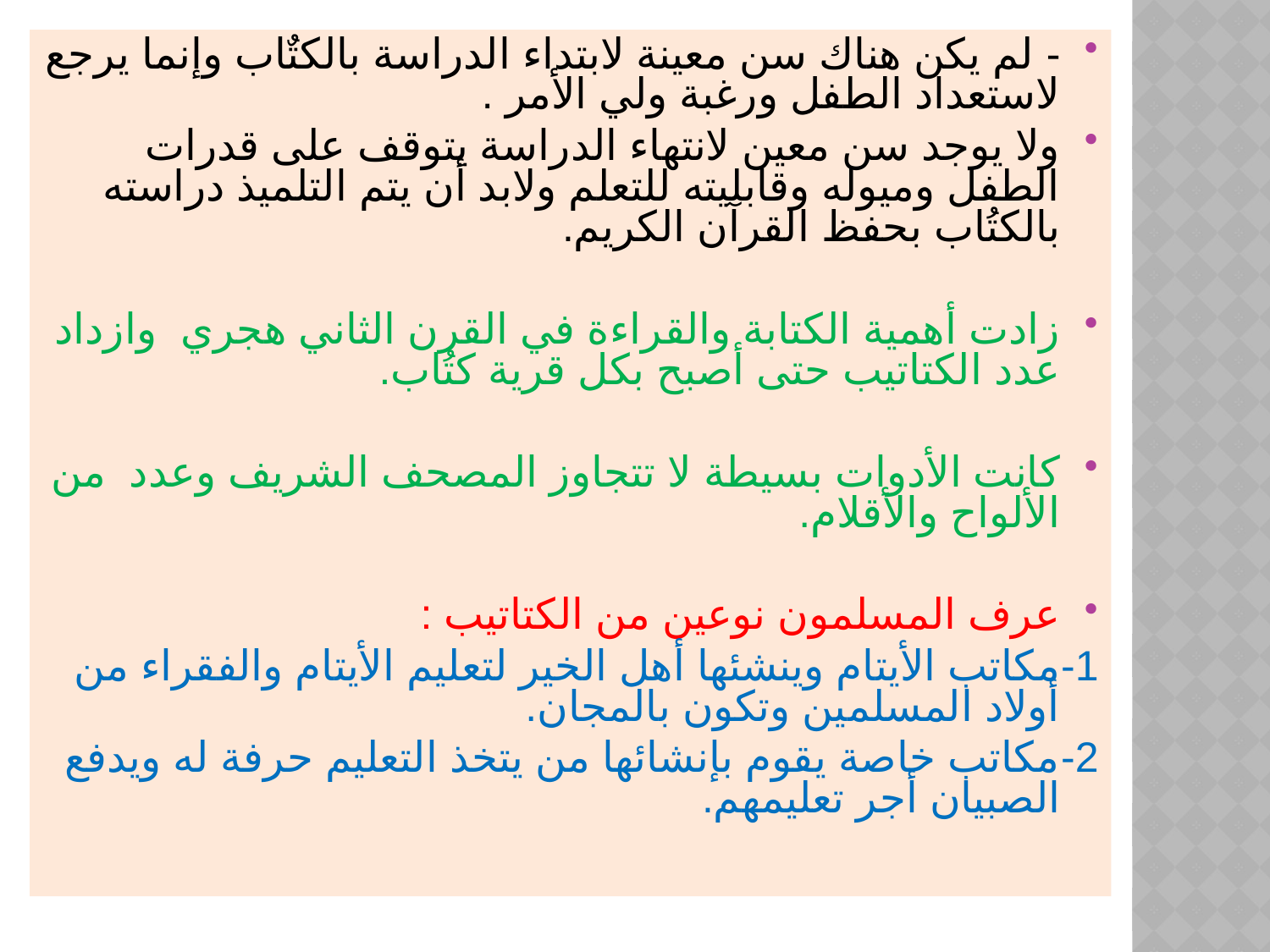

- لم يكن هناك سن معينة لابتداء الدراسة بالكتٌاب وإنما يرجع لاستعداد الطفل ورغبة ولي الأمر .
ولا يوجد سن معين لانتهاء الدراسة يتوقف على قدرات الطفل وميوله وقابليته للتعلم ولابد أن يتم التلميذ دراسته بالكتُاب بحفظ القرآن الكريم.

زادت أهمية الكتابة والقراءة في القرن الثاني هجري  وازداد عدد الكتاتيب حتى أصبح بكل قرية كتُاب.

كانت الأدوات بسيطة لا تتجاوز المصحف الشريف وعدد  من الألواح والأقلام.

عرف المسلمون نوعين من الكتاتيب :
1-مكاتب الأيتام وينشئها أهل الخير لتعليم الأيتام والفقراء من أولاد المسلمين وتكون بالمجان.
2-مكاتب خاصة يقوم بإنشائها من يتخذ التعليم حرفة له ويدفع الصبيان أجر تعليمهم.